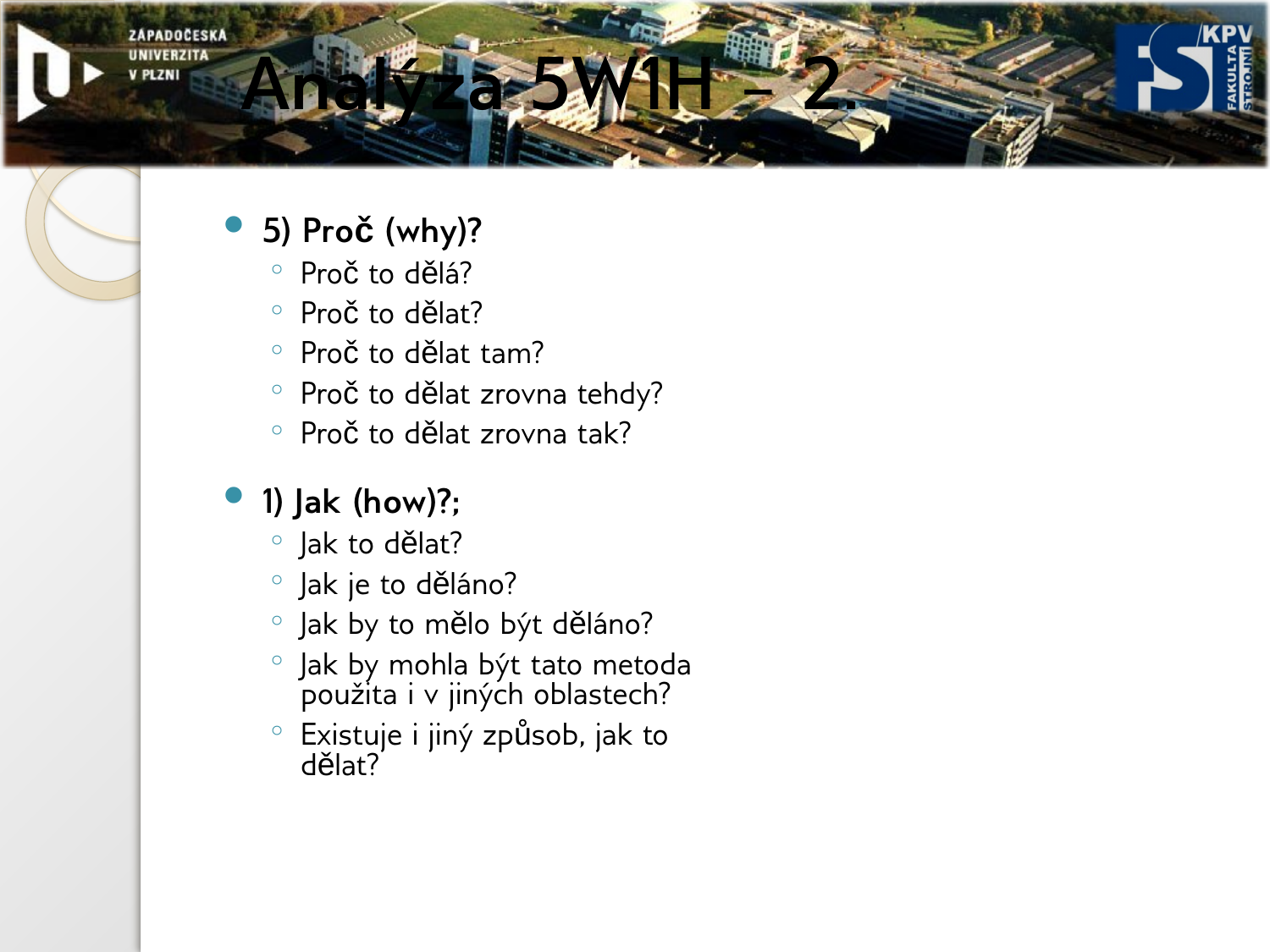

# Analýza 5W1H – 2.
5) Proč (why)?
Proč to dělá?
Proč to dělat?
Proč to dělat tam?
Proč to dělat zrovna tehdy?
Proč to dělat zrovna tak?
1) Jak (how)?;
Jak to dělat?
Jak je to děláno?
Jak by to mělo být děláno?
Jak by mohla být tato metoda použita i v jiných oblastech?
Existuje i jiný způsob, jak to dělat?